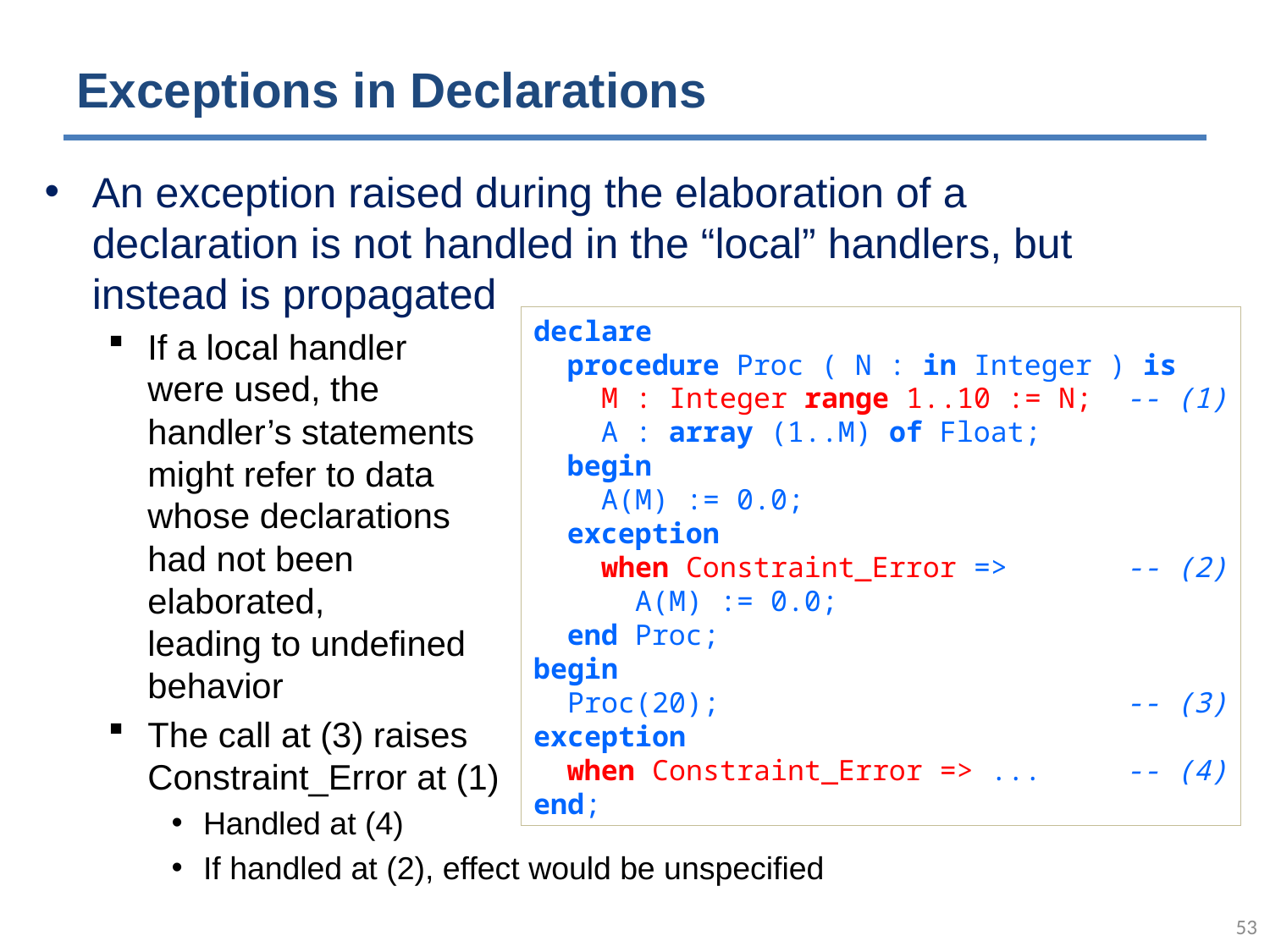

# Exceptions in Declarations
An exception raised during the elaboration of a declaration is not handled in the “local” handlers, but instead is propagated
If a local handler
were used, the
handler’s statements
might refer to data
whose declarations
had not been
elaborated,
leading to undefined
behavior
The call at (3) raises
Constraint_Error at (1)
Handled at (4)
If handled at (2), effect would be unspecified

declare
  procedure Proc ( N : in Integer ) is
    M : Integer range 1..10 := N;  -- (1)
    A : array (1..M) of Float;
  begin
    A(M) := 0.0;
  exception
    when Constraint_Error =>       -- (2)
      A(M) := 0.0;
  end Proc;
begin
  Proc(20);                        -- (3)
exception
  when Constraint_Error => ...     -- (4)
end;
53